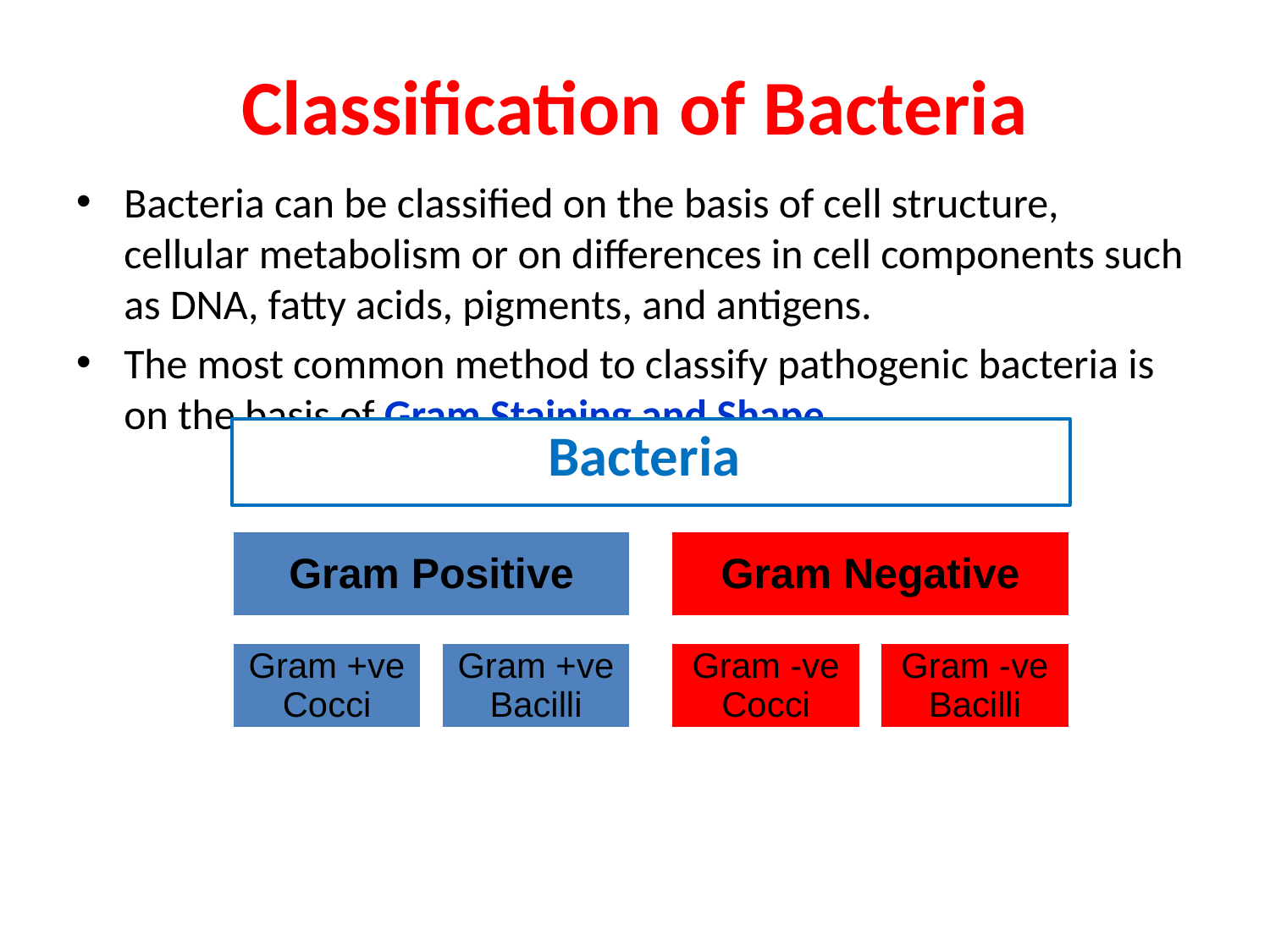

# Classification of Bacteria
Bacteria can be classified on the basis of cell structure, cellular metabolism or on differences in cell components such as DNA, fatty acids, pigments, and antigens.
The most common method to classify pathogenic bacteria is on the basis of Gram Staining and Shape.

Bacteria
Gram Positive
Gram +ve Cocci
Gram +ve Bacilli
Gram Negative
Gram -ve Cocci
Gram -ve Bacilli